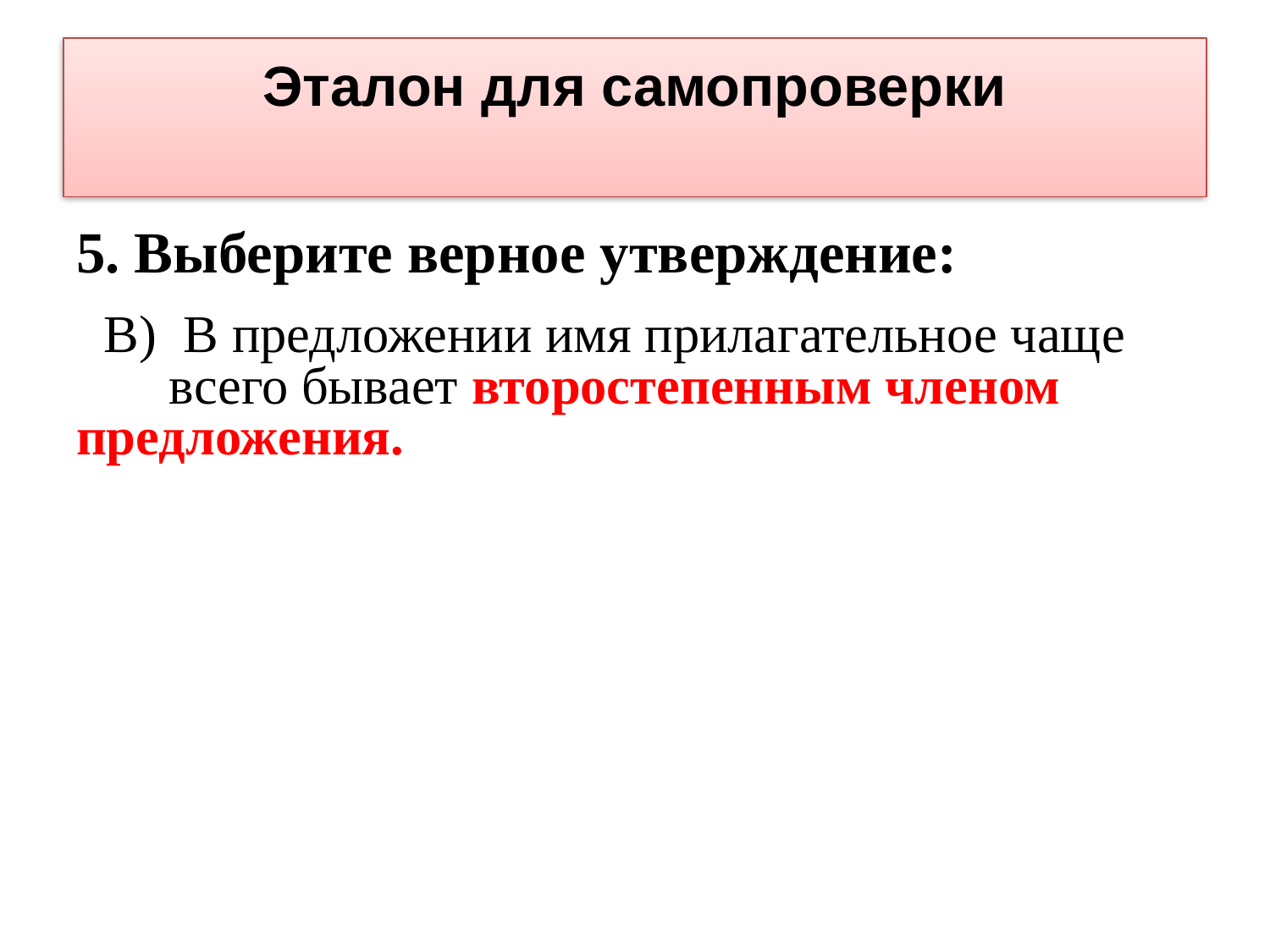

# Эталон для самопроверки
5. Выберите верное утверждение:
  В)  В предложении имя прилагательное чаще             всего бывает второстепенным членом  предложения.